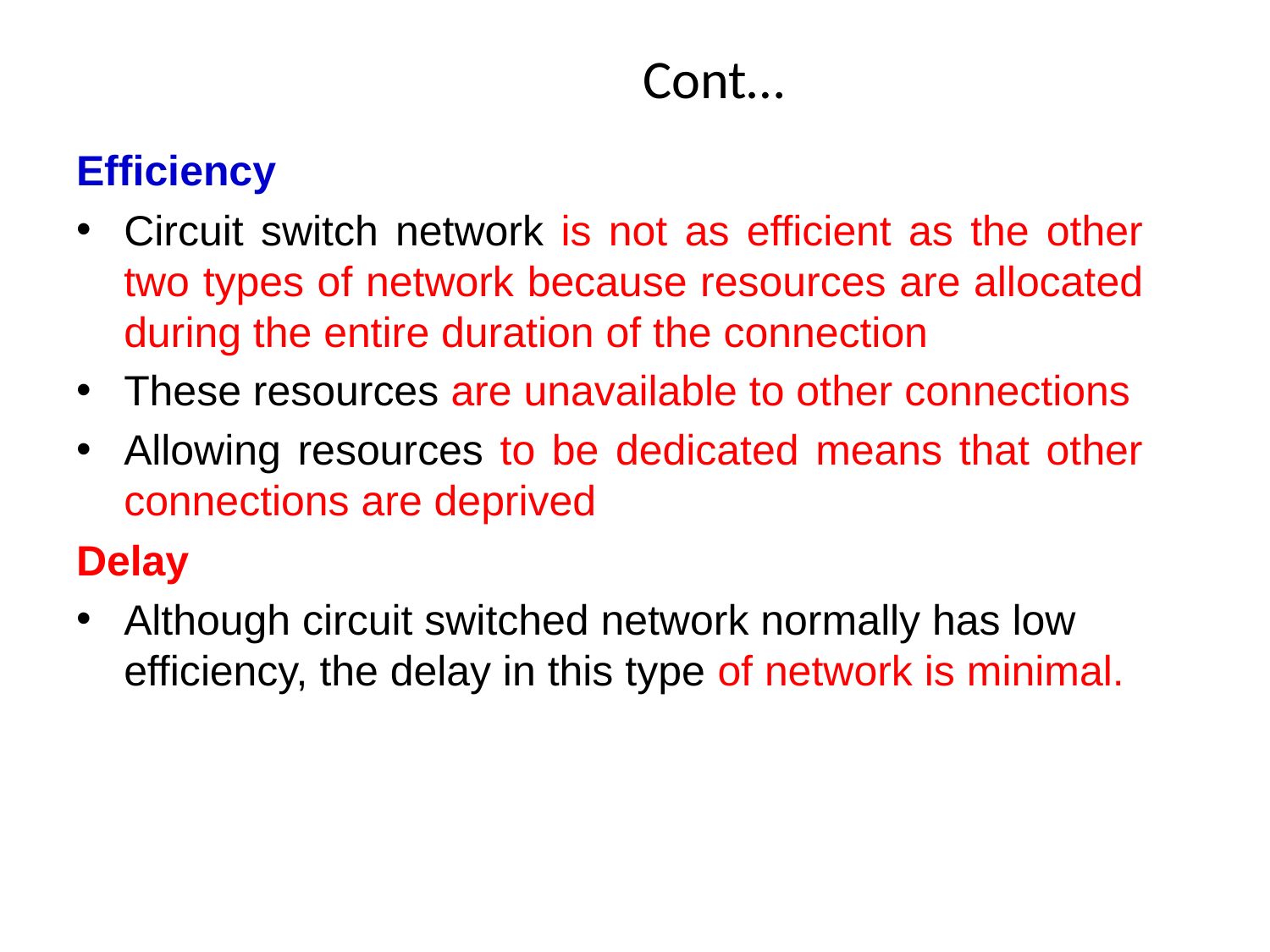

# Cont…
Efficiency
Circuit switch network is not as efficient as the other two types of network because resources are allocated during the entire duration of the connection
These resources are unavailable to other connections
Allowing resources to be dedicated means that other connections are deprived
Delay
Although circuit switched network normally has low efficiency, the delay in this type of network is minimal.